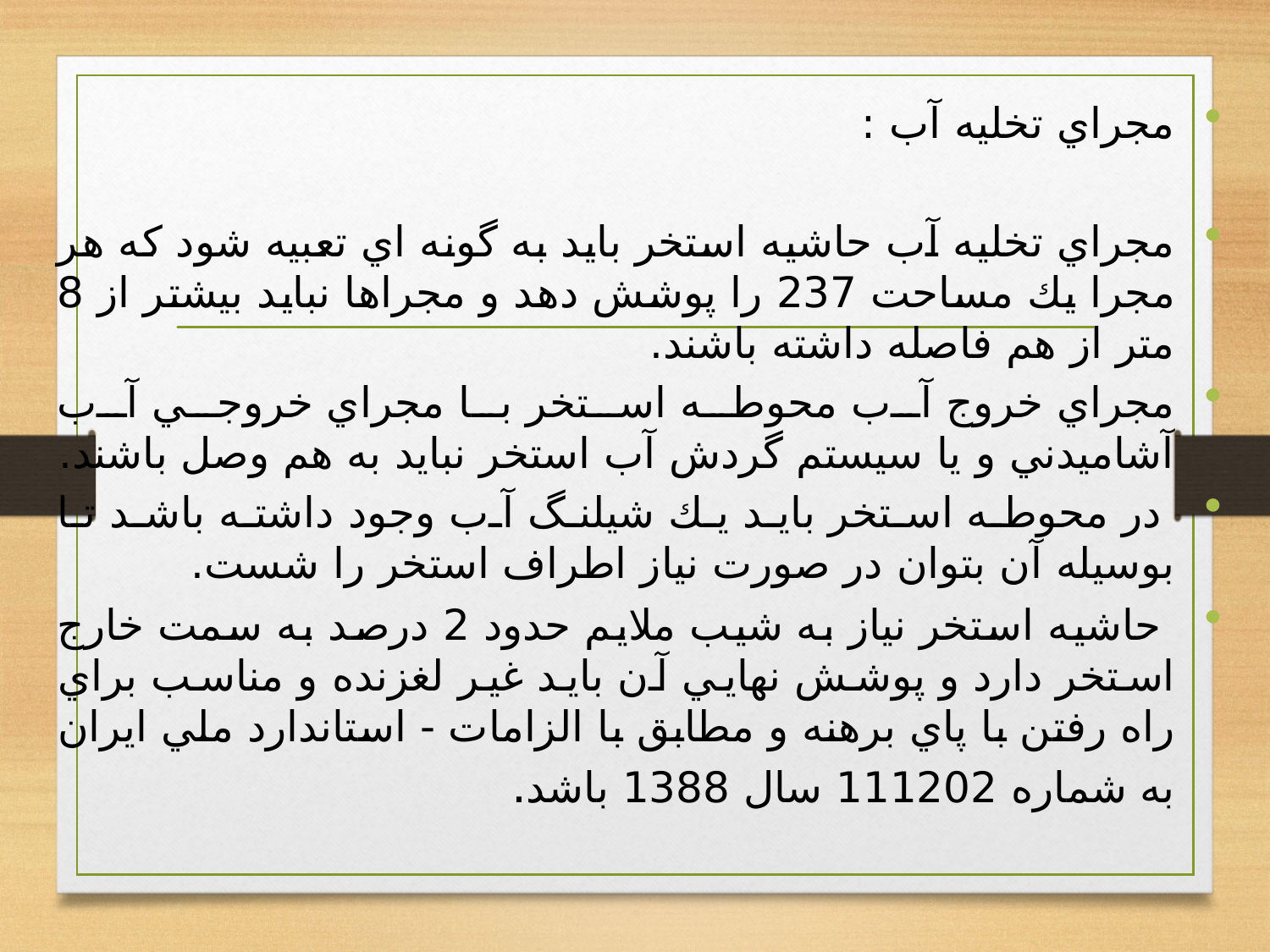

مجراي تخليه آب :

مجراي تخليه آب حاشيه استخر بايد به گونه اي تعبيه شود كه هر مجرا يك مساحت 237 را پوشش دهد و مجراها نبايد بيشتر از 8 متر از هم فاصله داشته باشند.
مجراي خروج آب محوطه استخر با مجراي خروجي آب آشاميدني و يا سيستم گردش آب استخر نبايد به هم وصل باشند.
 در محوطه استخر بايد يك شيلنگ آب وجود داشته باشد تا بوسيله آن بتوان در صورت نياز اطراف استخر را شست.
 حاشيه استخر نياز به شيب ملايم حدود 2 درصد به سمت خارج استخر دارد و پوشش نهايي آن بايد غير لغزنده و مناسب براي راه رفتن با پاي برهنه و مطابق با الزامات - استاندارد ملي ايران به شماره 111202 سال 1388 باشد.